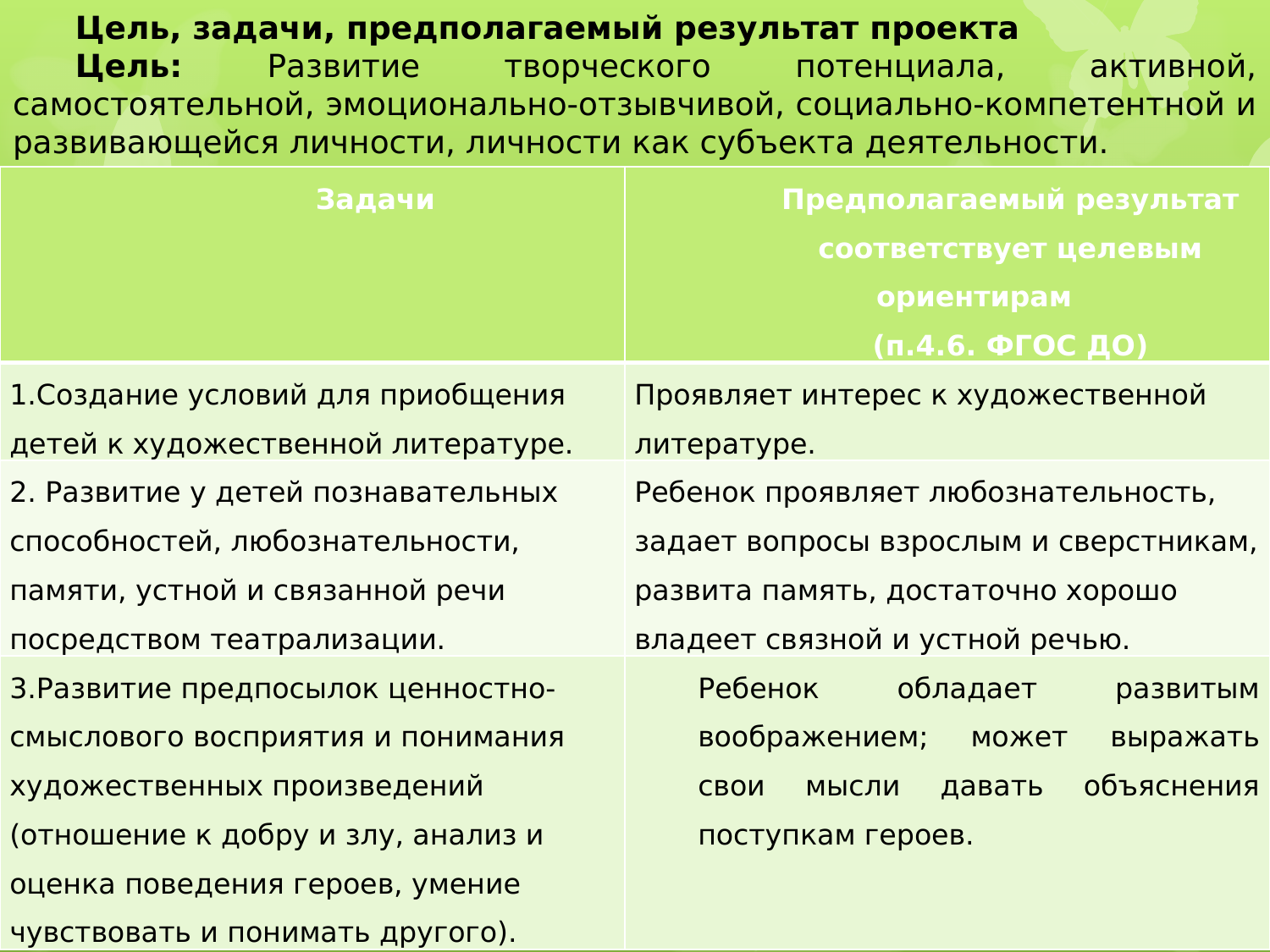

Цель, задачи, предполагаемый результат проекта
Цель: Развитие творческого потенциала, активной, самостоятельной, эмоционально-отзывчивой, социально-компетентной и развивающейся личности, личности как субъекта деятельности.

| Задачи | Предполагаемый результат соответствует целевым ориентирам (п.4.6. ФГОС ДО) |
| --- | --- |
| 1.Создание условий для приобщения детей к художественной литературе. | Проявляет интерес к художественной литературе. |
| 2. Развитие у детей познавательных способностей, любознательности, памяти, устной и связанной речи посредством театрализации. | Ребенок проявляет любознательность, задает вопросы взрослым и сверстникам, развита память, достаточно хорошо владеет связной и устной речью. |
| 3.Развитие предпосылок ценностно-смыслового восприятия и понимания художественных произведений (отношение к добру и злу, анализ и оценка поведения героев, умение чувствовать и понимать другого). | Ребенок обладает развитым воображением; может выражать свои мысли давать объяснения поступкам героев. |